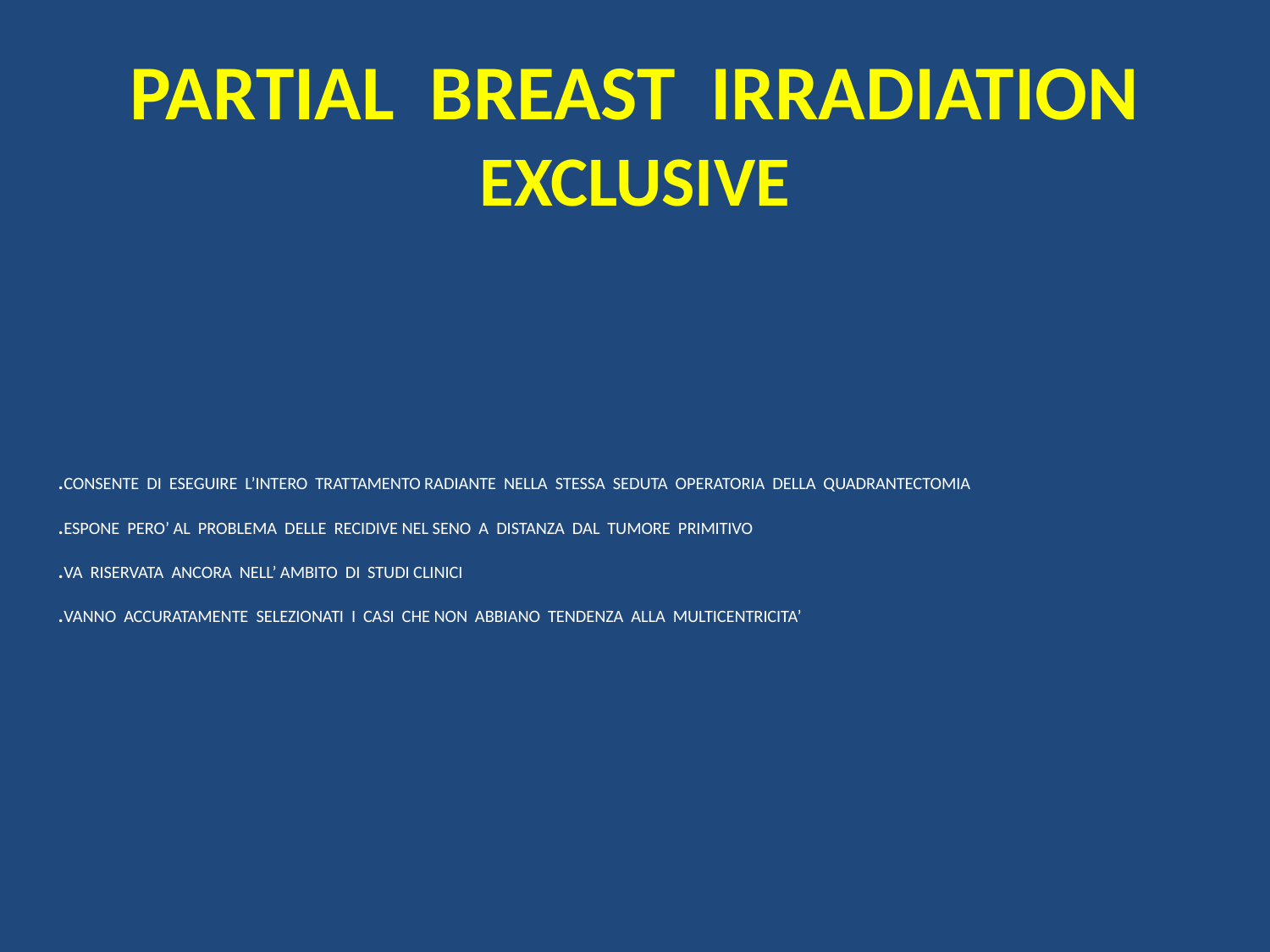

PARTIAL  BREAST  IRRADIATION
EXCLUSIVE
# .CONSENTE  DI  ESEGUIRE  L’INTERO  TRATTAMENTO RADIANTE  NELLA  STESSA  SEDUTA  OPERATORIA  DELLA  QUADRANTECTOMIA .ESPONE  PERO’ AL  PROBLEMA  DELLE  RECIDIVE NEL SENO  A  DISTANZA  DAL  TUMORE  PRIMITIVO .VA  RISERVATA  ANCORA  NELL’ AMBITO  DI  STUDI CLINICI .VANNO  ACCURATAMENTE  SELEZIONATI  I  CASI  CHE NON  ABBIANO  TENDENZA  ALLA  MULTICENTRICITA’